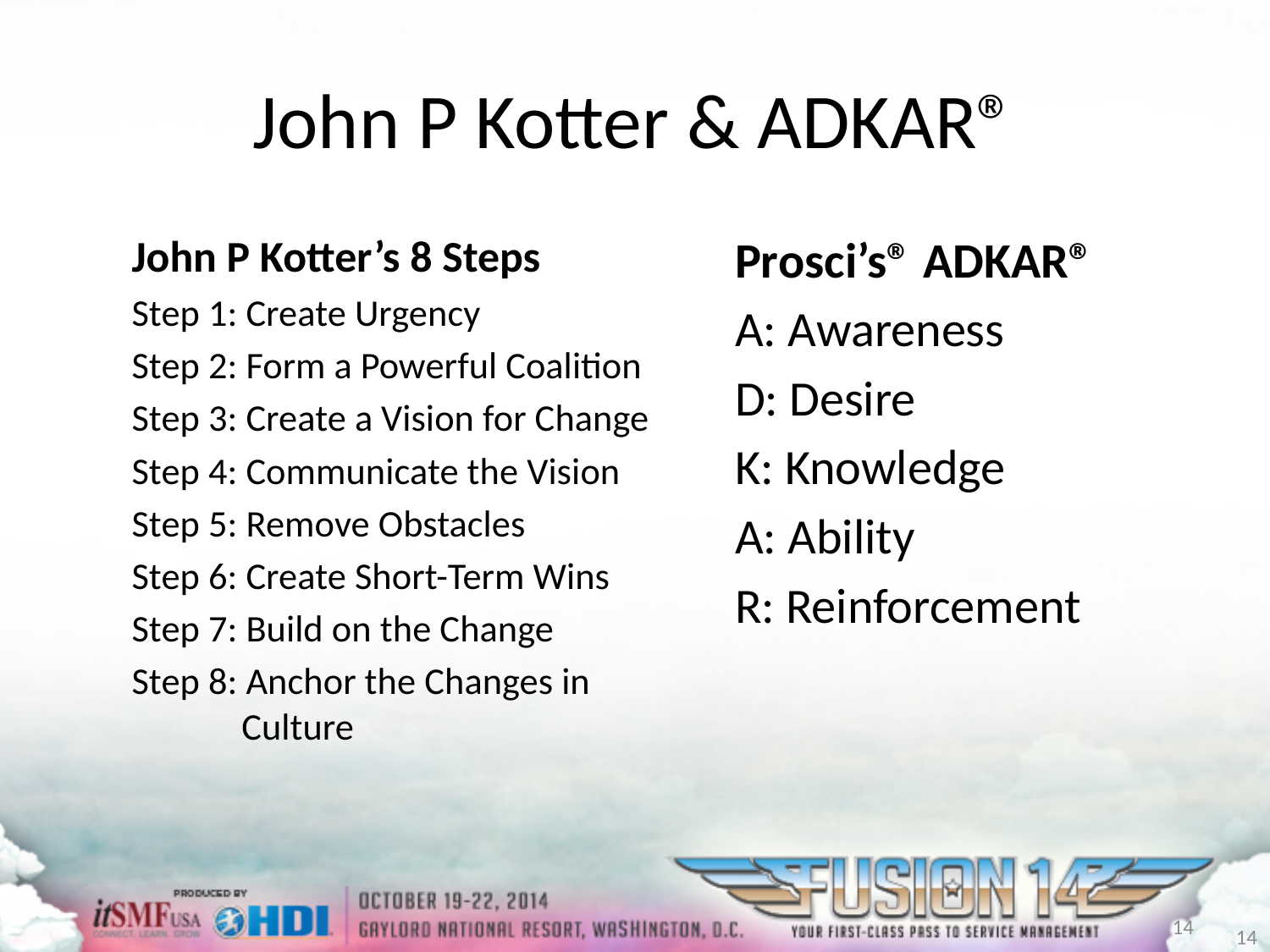

# John P Kotter & ADKAR®
John P Kotter’s 8 Steps
Step 1: Create Urgency
Step 2: Form a Powerful Coalition
Step 3: Create a Vision for Change
Step 4: Communicate the Vision
Step 5: Remove Obstacles
Step 6: Create Short-Term Wins
Step 7: Build on the Change
Step 8: Anchor the Changes in
             Culture

Prosci’s® ADKAR®
A: Awareness
D: Desire
K: Knowledge
A: Ability
R: Reinforcement
14
14